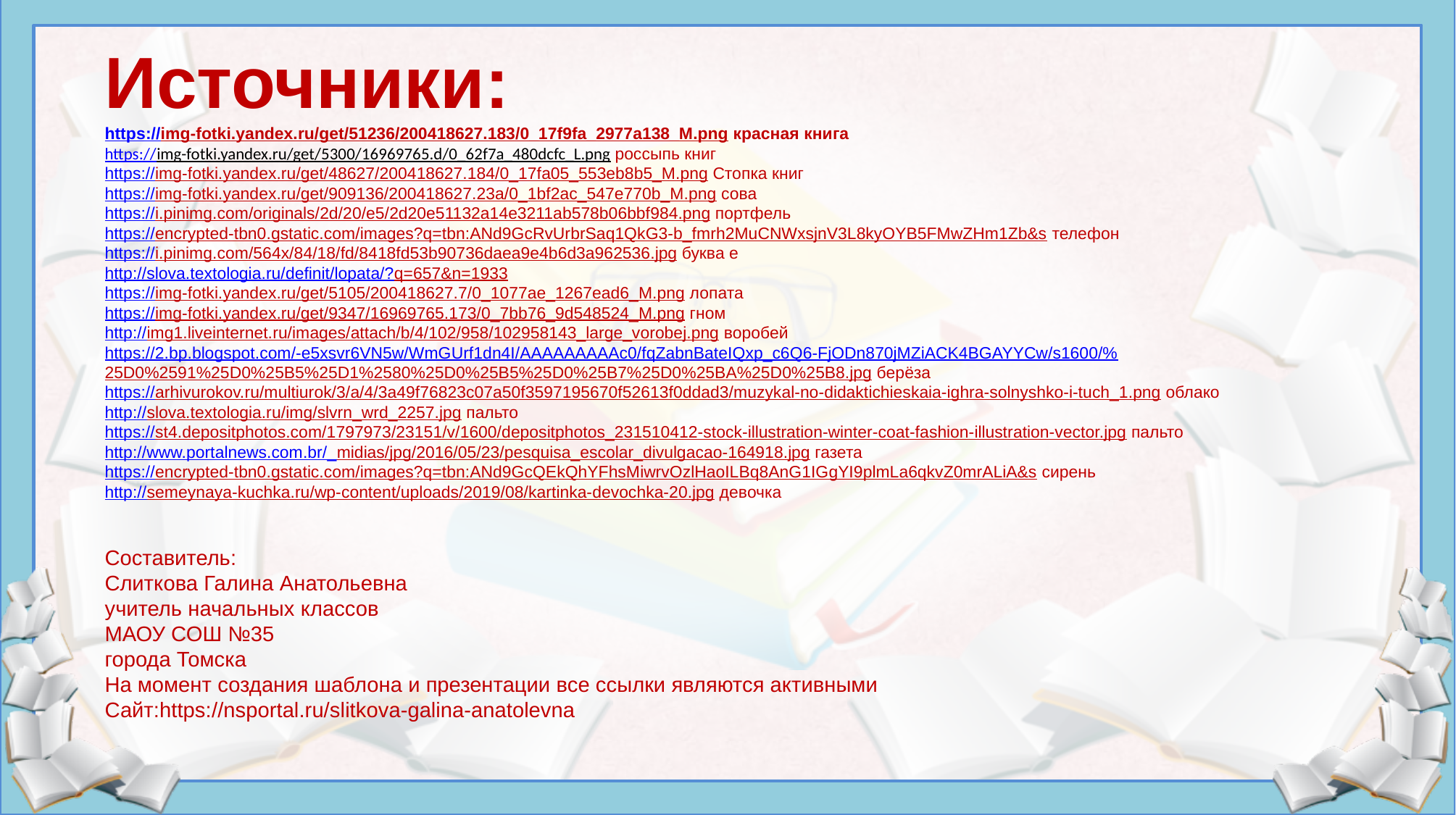

Источники:
https://img-fotki.yandex.ru/get/51236/200418627.183/0_17f9fa_2977a138_M.png красная книга
https://img-fotki.yandex.ru/get/5300/16969765.d/0_62f7a_480dcfc_L.png россыпь книг
https://img-fotki.yandex.ru/get/48627/200418627.184/0_17fa05_553eb8b5_M.png Стопка книг
https://img-fotki.yandex.ru/get/909136/200418627.23a/0_1bf2ac_547e770b_M.png сова
https://i.pinimg.com/originals/2d/20/e5/2d20e51132a14e3211ab578b06bbf984.png портфель
https://encrypted-tbn0.gstatic.com/images?q=tbn:ANd9GcRvUrbrSaq1QkG3-b_fmrh2MuCNWxsjnV3L8kyOYB5FMwZHm1Zb&s телефон
https://i.pinimg.com/564x/84/18/fd/8418fd53b90736daea9e4b6d3a962536.jpg буква е
http://slova.textologia.ru/definit/lopata/?q=657&n=1933
https://img-fotki.yandex.ru/get/5105/200418627.7/0_1077ae_1267ead6_M.png лопата
https://img-fotki.yandex.ru/get/9347/16969765.173/0_7bb76_9d548524_M.png гном
http://img1.liveinternet.ru/images/attach/b/4/102/958/102958143_large_vorobej.png воробей
https://2.bp.blogspot.com/-e5xsvr6VN5w/WmGUrf1dn4I/AAAAAAAAAc0/fqZabnBateIQxp_c6Q6-FjODn870jMZiACK4BGAYYCw/s1600/%25D0%2591%25D0%25B5%25D1%2580%25D0%25B5%25D0%25B7%25D0%25BA%25D0%25B8.jpg берёза
https://arhivurokov.ru/multiurok/3/a/4/3a49f76823c07a50f3597195670f52613f0ddad3/muzykal-no-didaktichieskaia-ighra-solnyshko-i-tuch_1.png облако
http://slova.textologia.ru/img/slvrn_wrd_2257.jpg пальто
https://st4.depositphotos.com/1797973/23151/v/1600/depositphotos_231510412-stock-illustration-winter-coat-fashion-illustration-vector.jpg пальто
http://www.portalnews.com.br/_midias/jpg/2016/05/23/pesquisa_escolar_divulgacao-164918.jpg газета
https://encrypted-tbn0.gstatic.com/images?q=tbn:ANd9GcQEkQhYFhsMiwrvOzlHaoILBq8AnG1IGgYI9plmLa6qkvZ0mrALiA&s сирень
http://semeynaya-kuchka.ru/wp-content/uploads/2019/08/kartinka-devochka-20.jpg девочка

Составитель:
Слиткова Галина Анатольевна
учитель начальных классов
МАОУ СОШ №35
города Томска
На момент создания шаблона и презентации все ссылки являются активными
Сайт:https://nsportal.ru/slitkova-galina-anatolevna